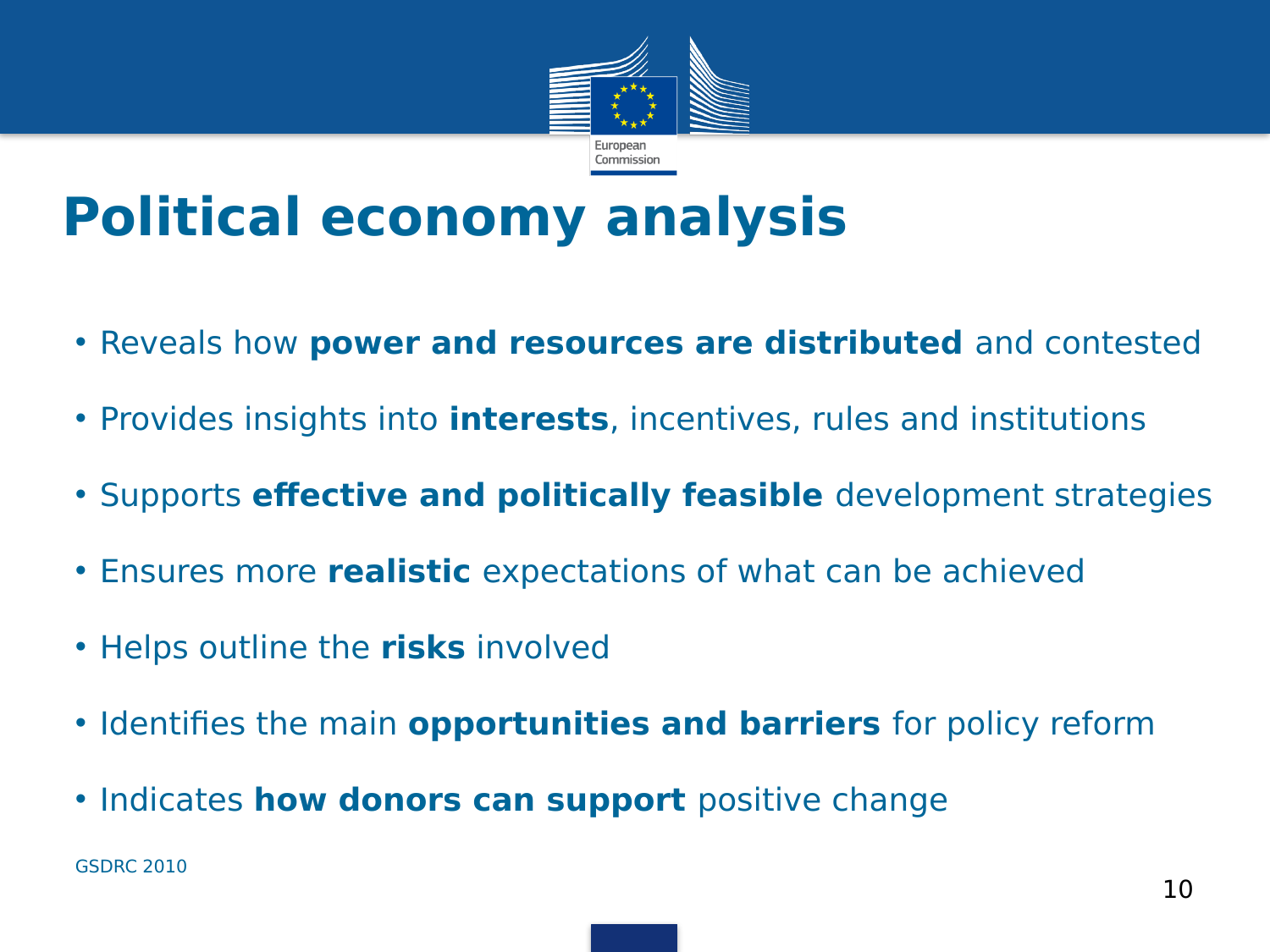

Political economy analysis
Reveals how power and resources are distributed and contested

Provides insights into interests, incentives, rules and institutions

Supports effective and politically feasible development strategies

Ensures more realistic expectations of what can be achieved

Helps outline the risks involved

Identifies the main opportunities and barriers for policy reform

Indicates how donors can support positive change

GSDRC 2010
10